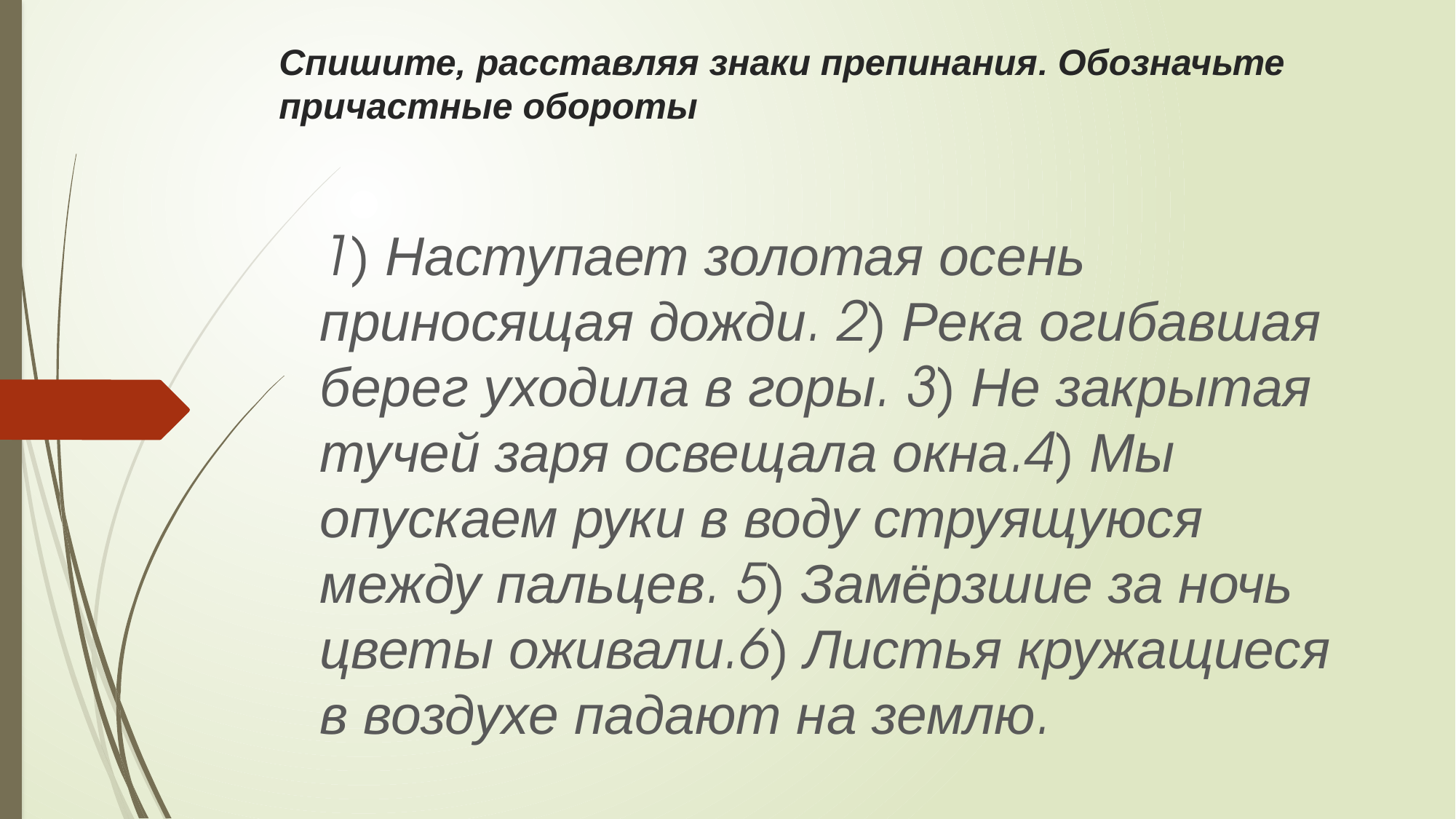

# Спишите, расставляя знаки препинания. Обозначьте причастные обороты
1) Наступает золотая осень приносящая дожди. 2) Река огибавшая берег уходила в горы. 3) Не закрытая тучей заря освещала окна.4) Мы опускаем руки в воду струящуюся между пальцев. 5) Замёрзшие за ночь цветы оживали.6) Листья кружащиеся в воздухе падают на землю.